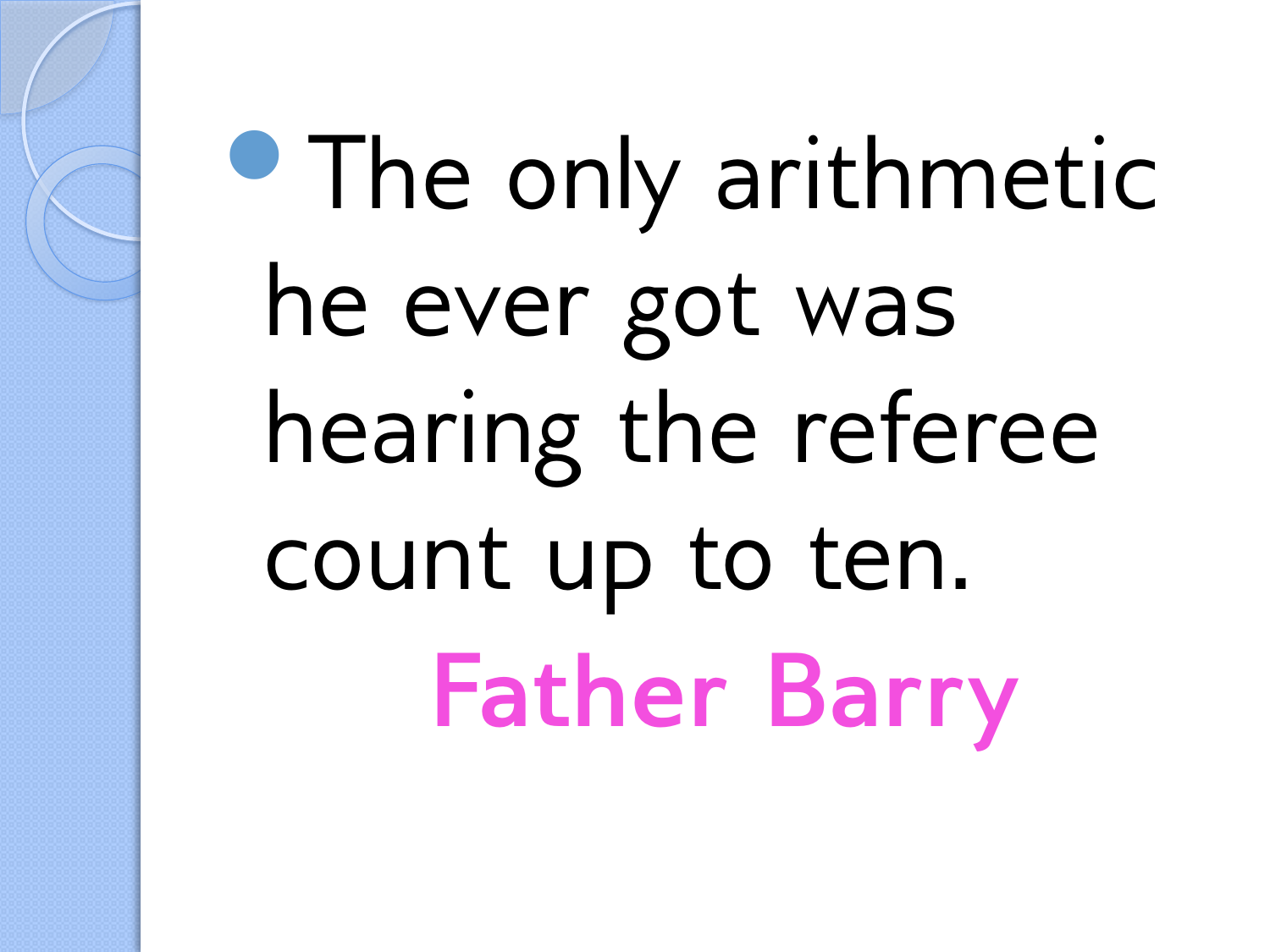

#
The only arithmetic he ever got was hearing the referee count up to ten.
Father Barry